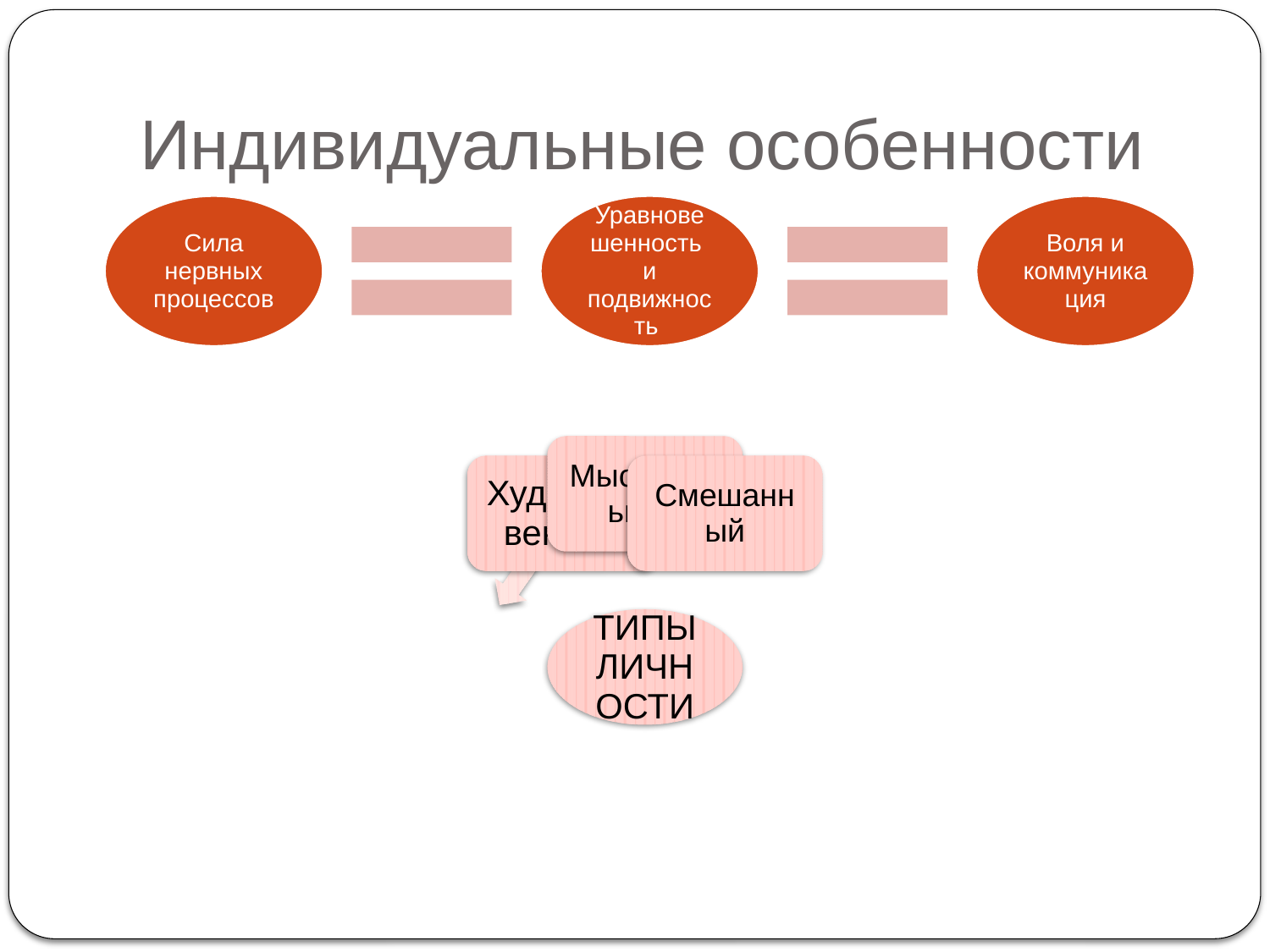

# Индивидуальные особенности
Сила нервных процессов
Уравновешенность  и подвижность
Воля и коммуникация
ТИПЫ ЛИЧНОСТИ